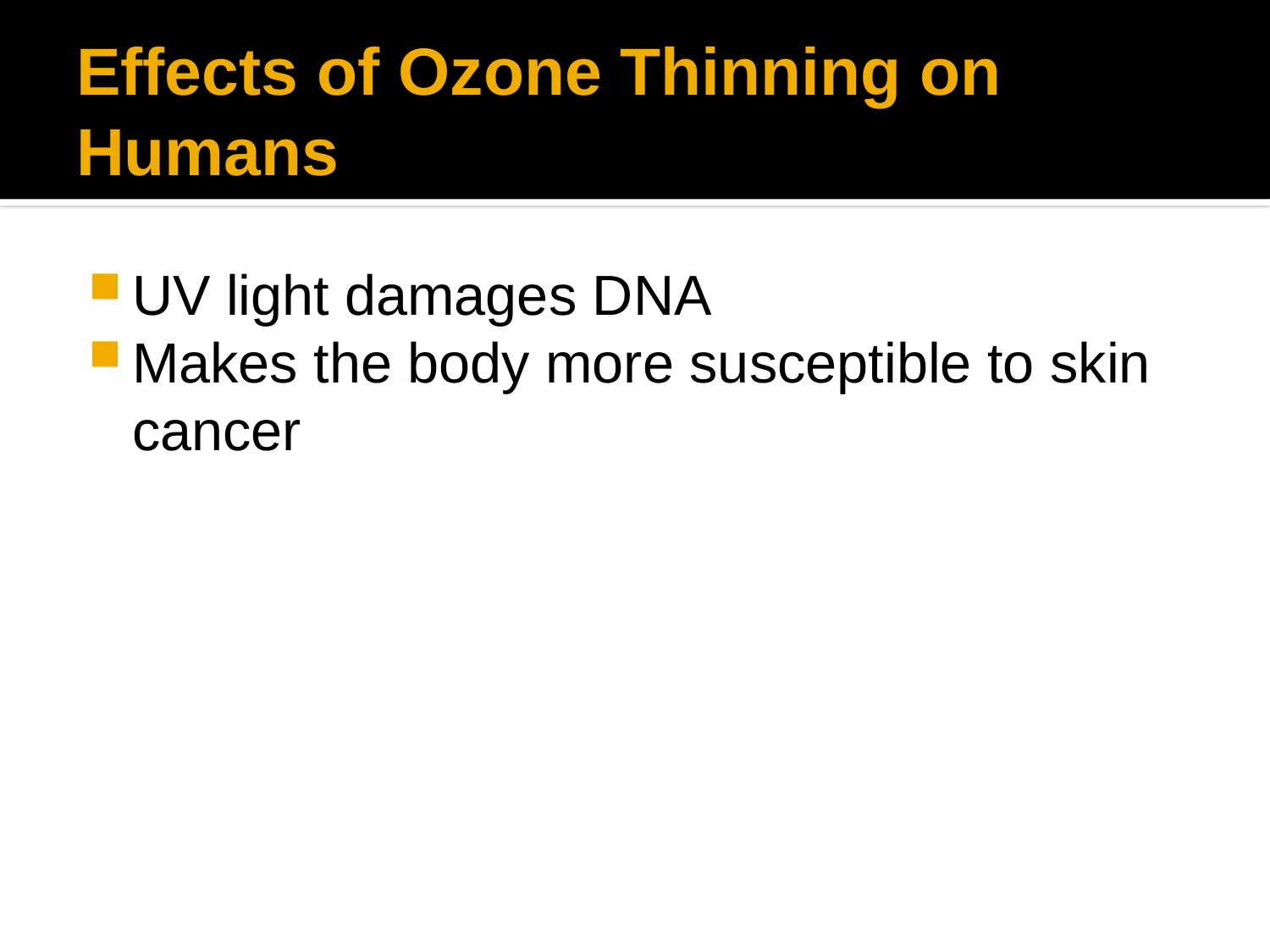

# Effects of Ozone Thinning on Humans
UV light damages DNA
Makes the body more susceptible to skin cancer